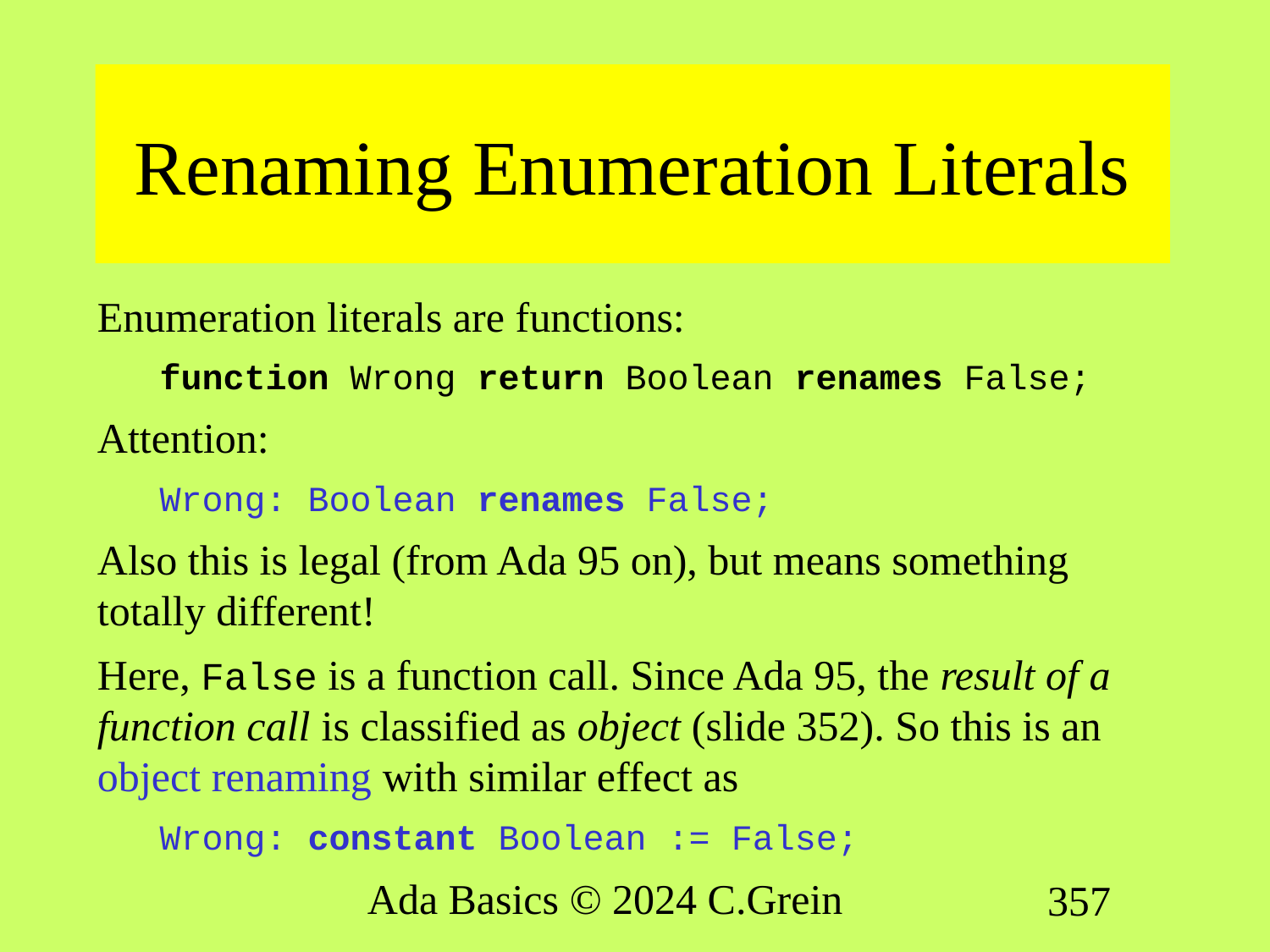

# Renaming Enumeration Literals
Enumeration literals are functions:
function Wrong return Boolean renames False;
Attention:
Wrong: Boolean renames False;
Also this is legal (from Ada 95 on), but means something totally different!
Here, False is a function call. Since Ada 95, the result of a function call is classified as object (slide 352). So this is an object renaming with similar effect as
Wrong: constant Boolean := False;
Ada Basics © 2024 C.Grein
357